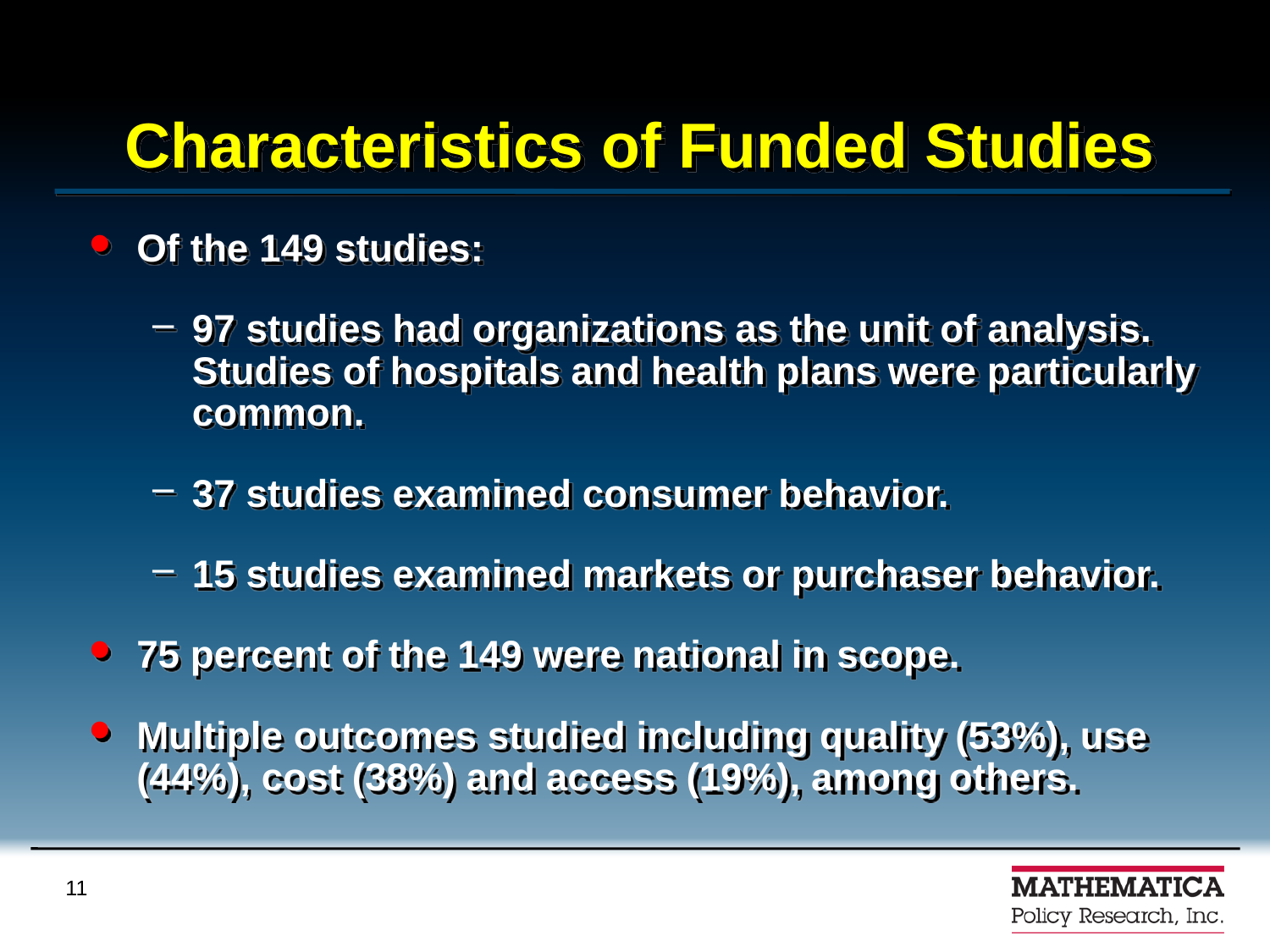

# Characteristics of Funded Studies

Of the 149 studies:
97 studies had organizations as the unit of analysis.  Studies of hospitals and health plans were particularly common.
37 studies examined consumer behavior.
15 studies examined markets or purchaser behavior.
75 percent of the 149 were national in scope.
Multiple outcomes studied including quality (53%), use (44%), cost (38%) and access (19%), among others.